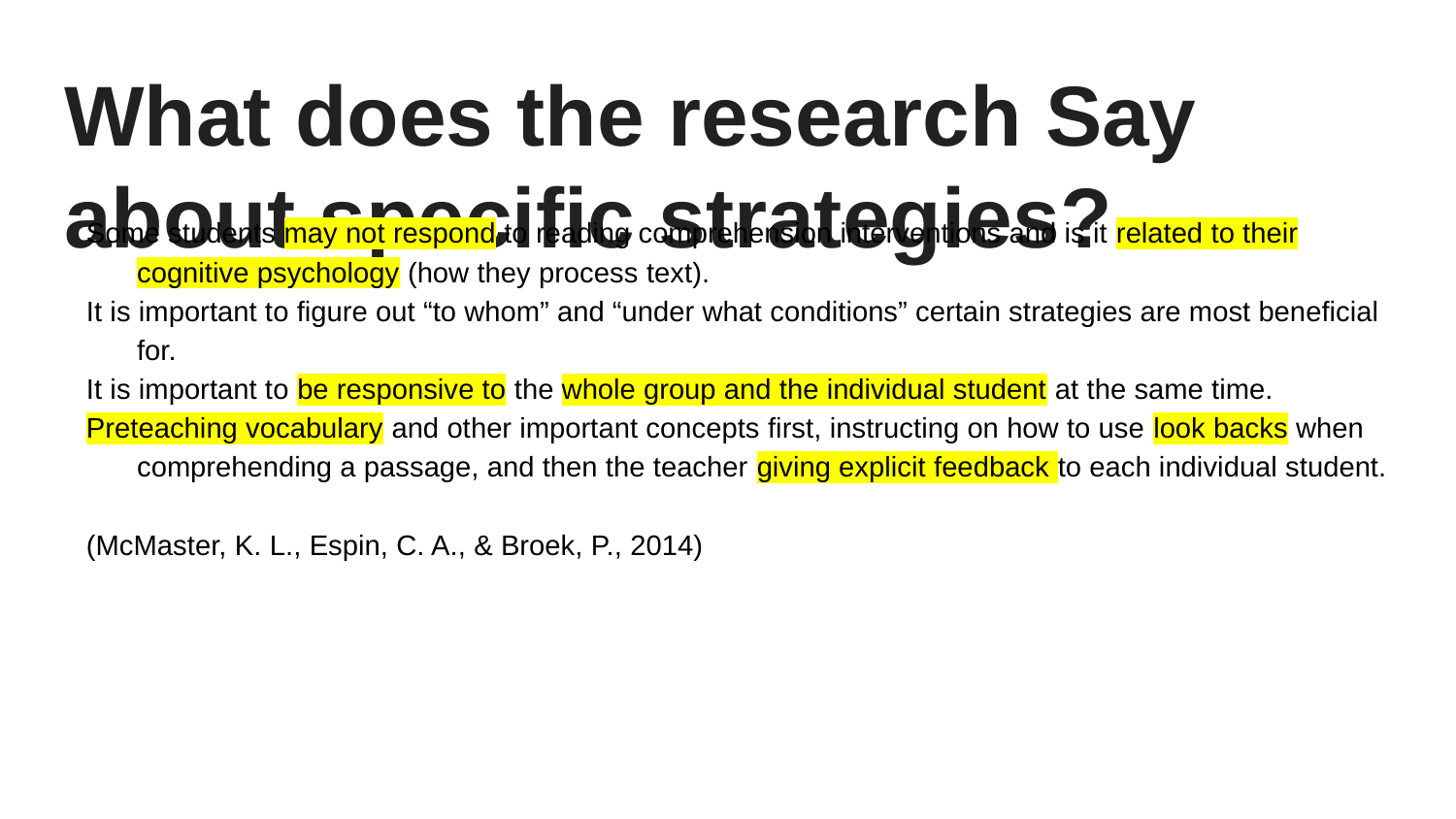

# What does the research Say about specific strategies?
Some students may not respond to reading comprehension interventions and is it related to their cognitive psychology (how they process text).
It is important to figure out “to whom” and “under what conditions” certain strategies are most beneficial for.
It is important to be responsive to the whole group and the individual student at the same time.
Preteaching vocabulary and other important concepts first, instructing on how to use look backs when comprehending a passage, and then the teacher giving explicit feedback to each individual student.

(McMaster, K. L., Espin, C. A., & Broek, P., 2014)